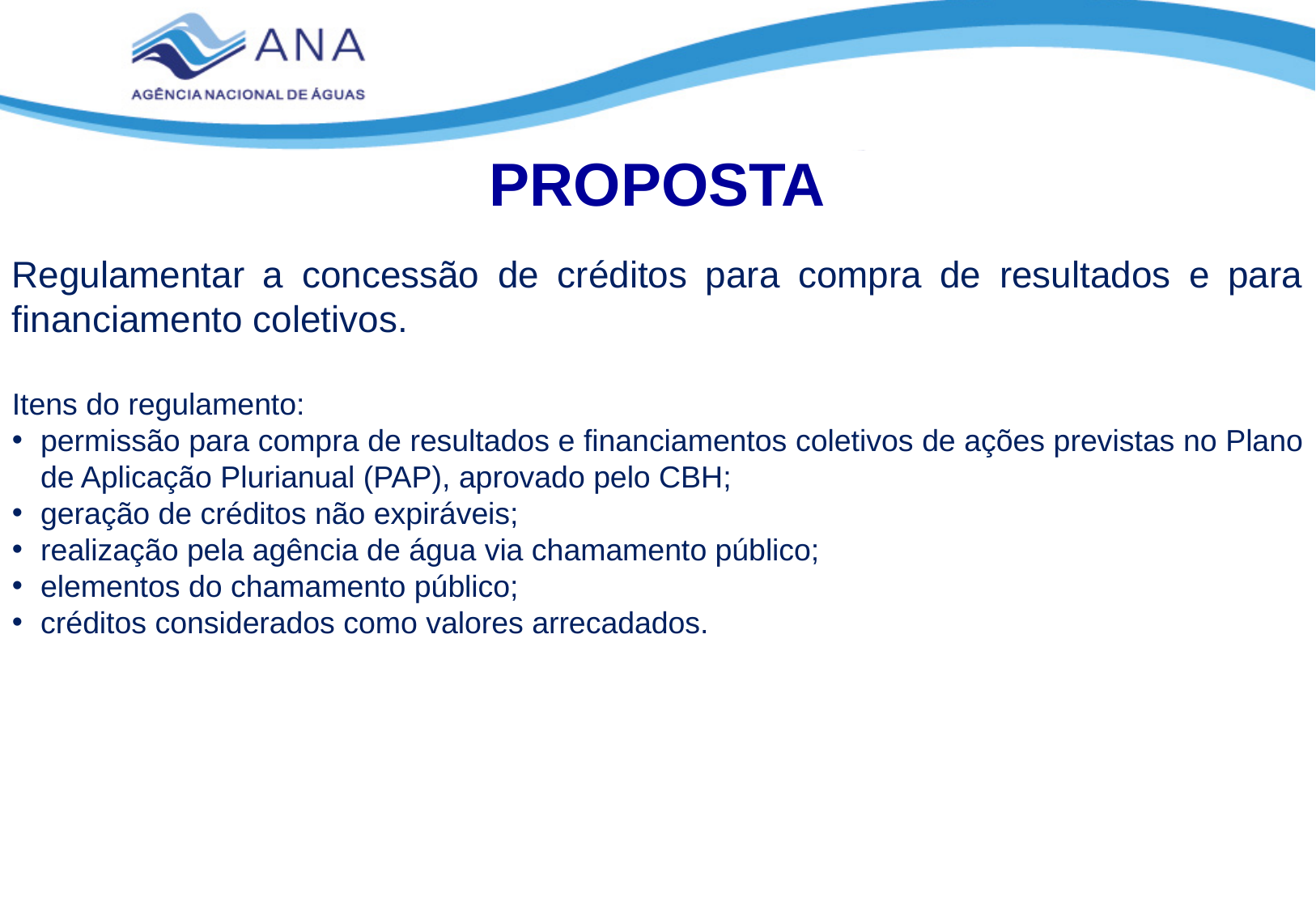

PROPOSTA
Regulamentar a concessão de créditos para compra de resultados e para financiamento coletivos.

Itens do regulamento:
permissão para compra de resultados e financiamentos coletivos de ações previstas no Plano de Aplicação Plurianual (PAP), aprovado pelo CBH;
geração de créditos não expiráveis;
realização pela agência de água via chamamento público;
elementos do chamamento público;
créditos considerados como valores arrecadados.